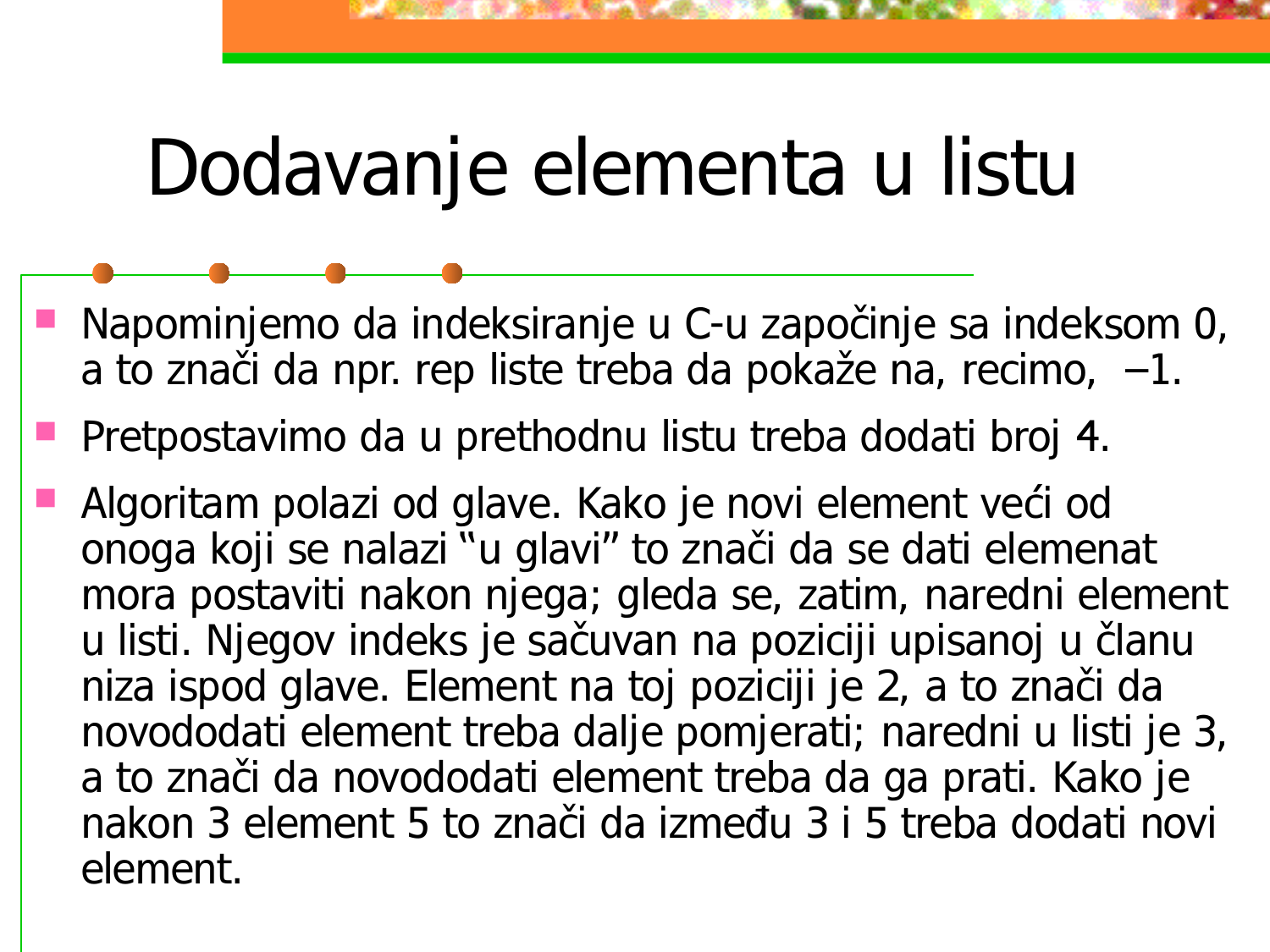

# Dodavanje elementa u listu
Napominjemo da indeksiranje u C-u započinje sa indeksom 0, a to znači da npr. rep liste treba da pokaže na, recimo,  –1.
Pretpostavimo da u prethodnu listu treba dodati broj 4.
Algoritam polazi od glave. Kako je novi element veći od onoga koji se nalazi “u glavi” to znači da se dati elemenat mora postaviti nakon njega; gleda se, zatim, naredni element u listi. Njegov indeks je sačuvan na poziciji upisanoj u članu niza ispod glave. Element na toj poziciji je 2, a to znači da novododati element treba dalje pomjerati; naredni u listi je 3, a to znači da novododati element treba da ga prati. Kako je nakon 3 element 5 to znači da između 3 i 5 treba dodati novi element.